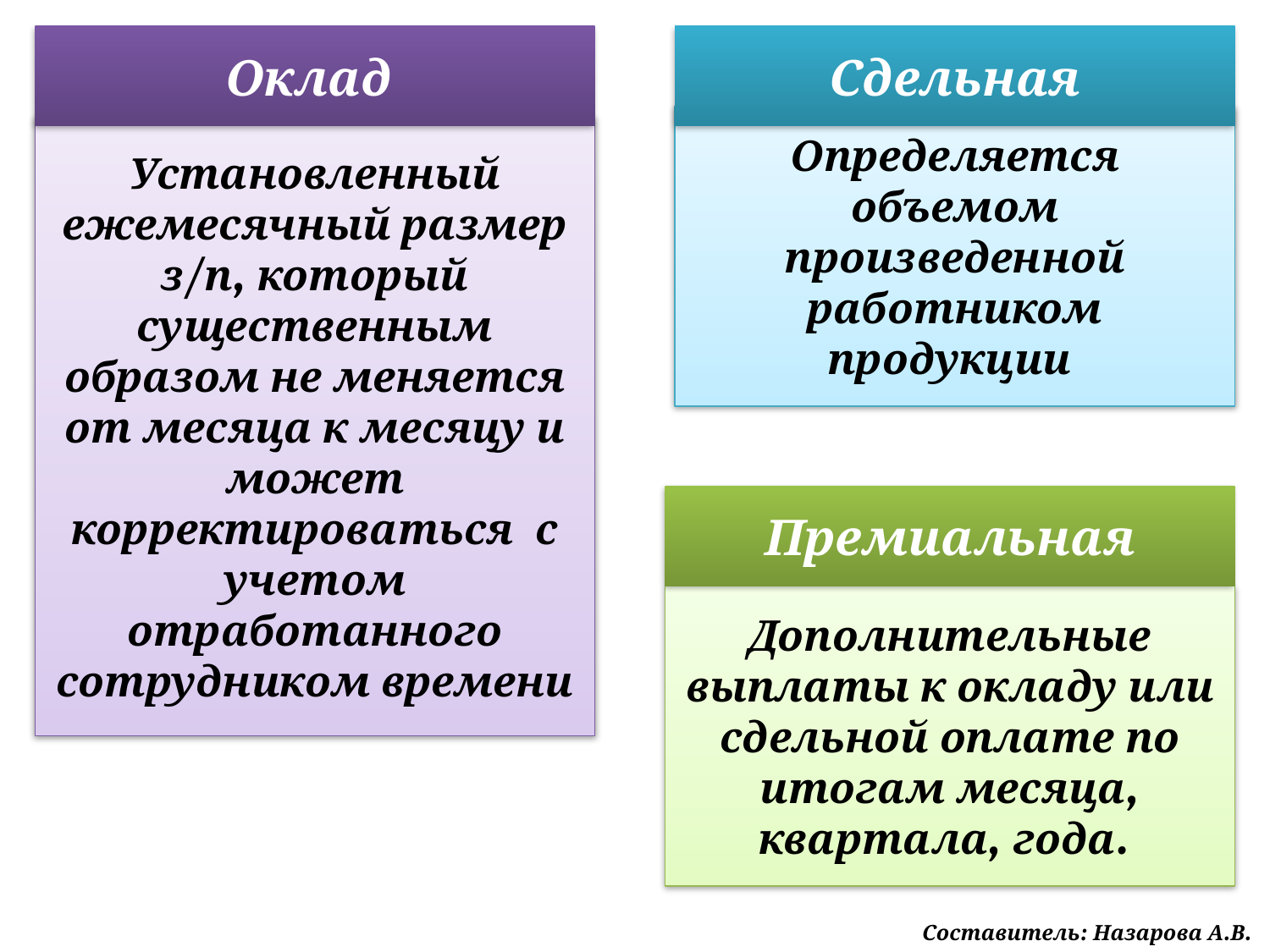

Оклад
Сдельная
Определяется объемом произведенной работником продукции
Установленный ежемесячный размер з/п, который существенным образом не меняется от месяца к месяцу и может корректироваться  с учетом отработанного сотрудником времени
Премиальная
Дополнительные выплаты к окладу или сдельной оплате по итогам месяца, квартала, года.
Составитель: Назарова А.В.